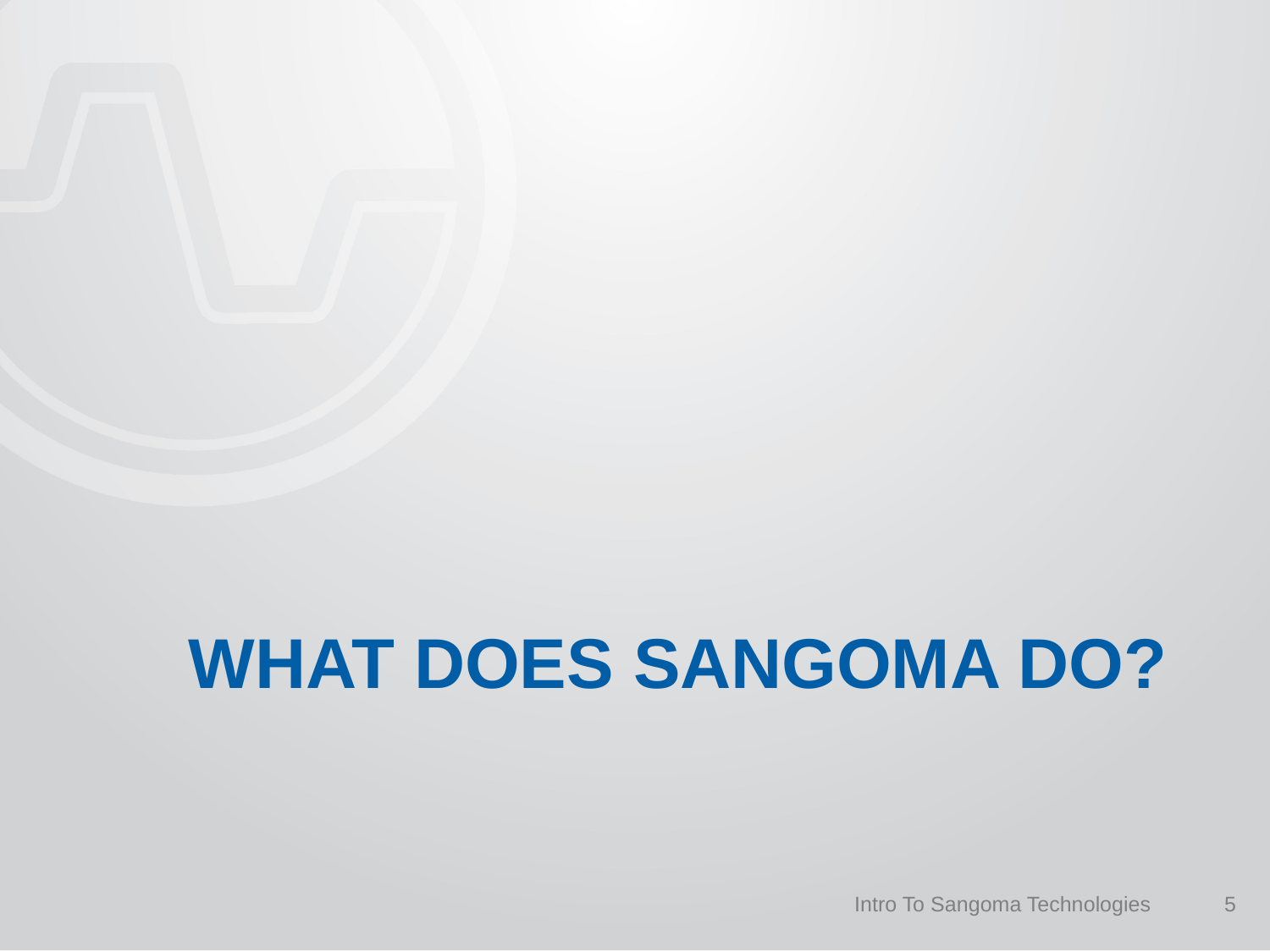

# What Does Sangoma Do?
Intro To Sangoma Technologies
5